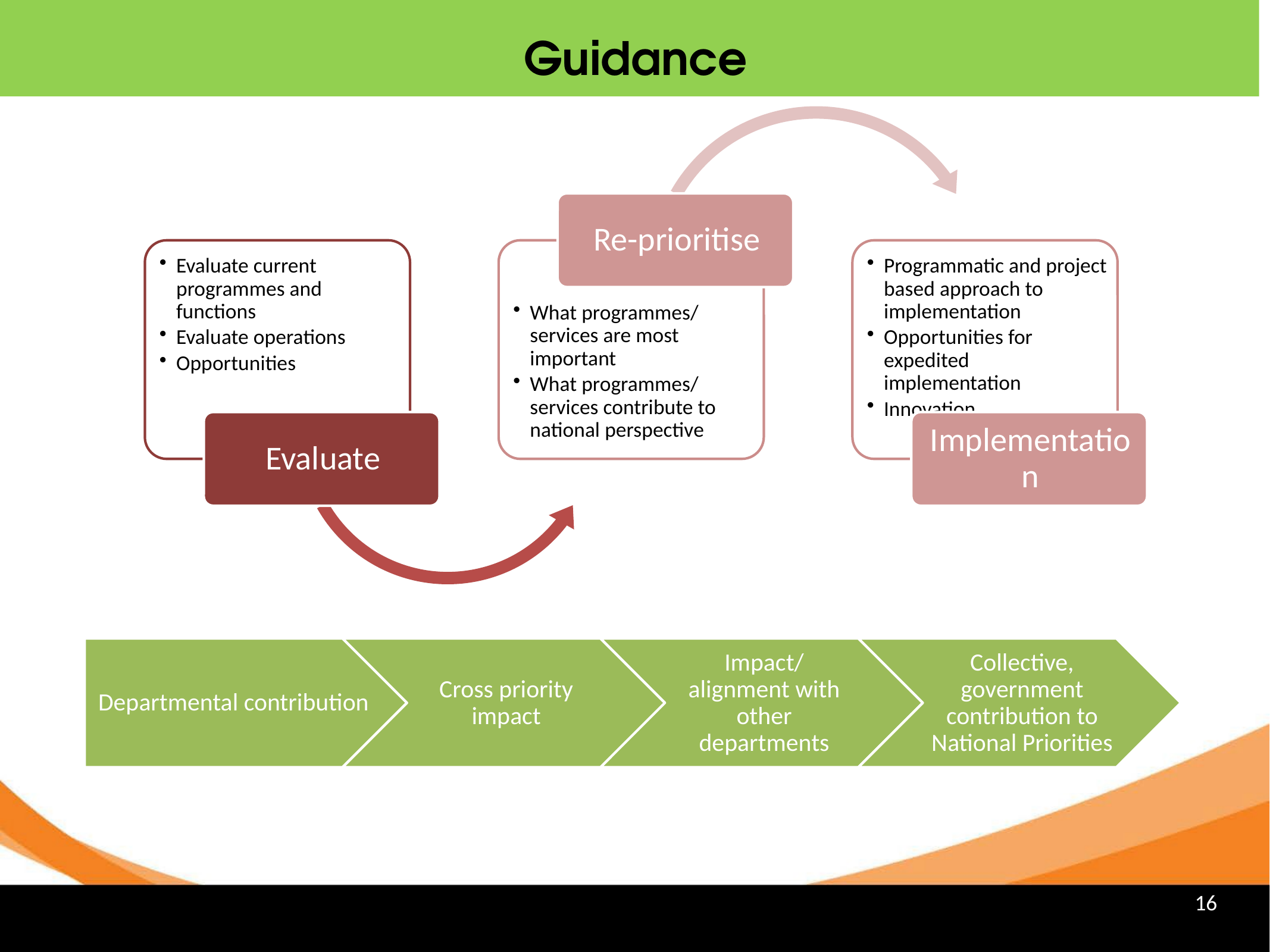

# Guidance
Evaluate current programmes and functions
Evaluate operations
Opportunities
Evaluate
What programmes/ services are most important
What programmes/ services contribute to national perspective
Re-prioritise
Programmatic and project based approach to implementation
Opportunities for expedited implementation
Innovation
Implementation
Departmental contribution
Cross priority impact
Impact/ alignment with other departments
Collective, government contribution to National Priorities
16